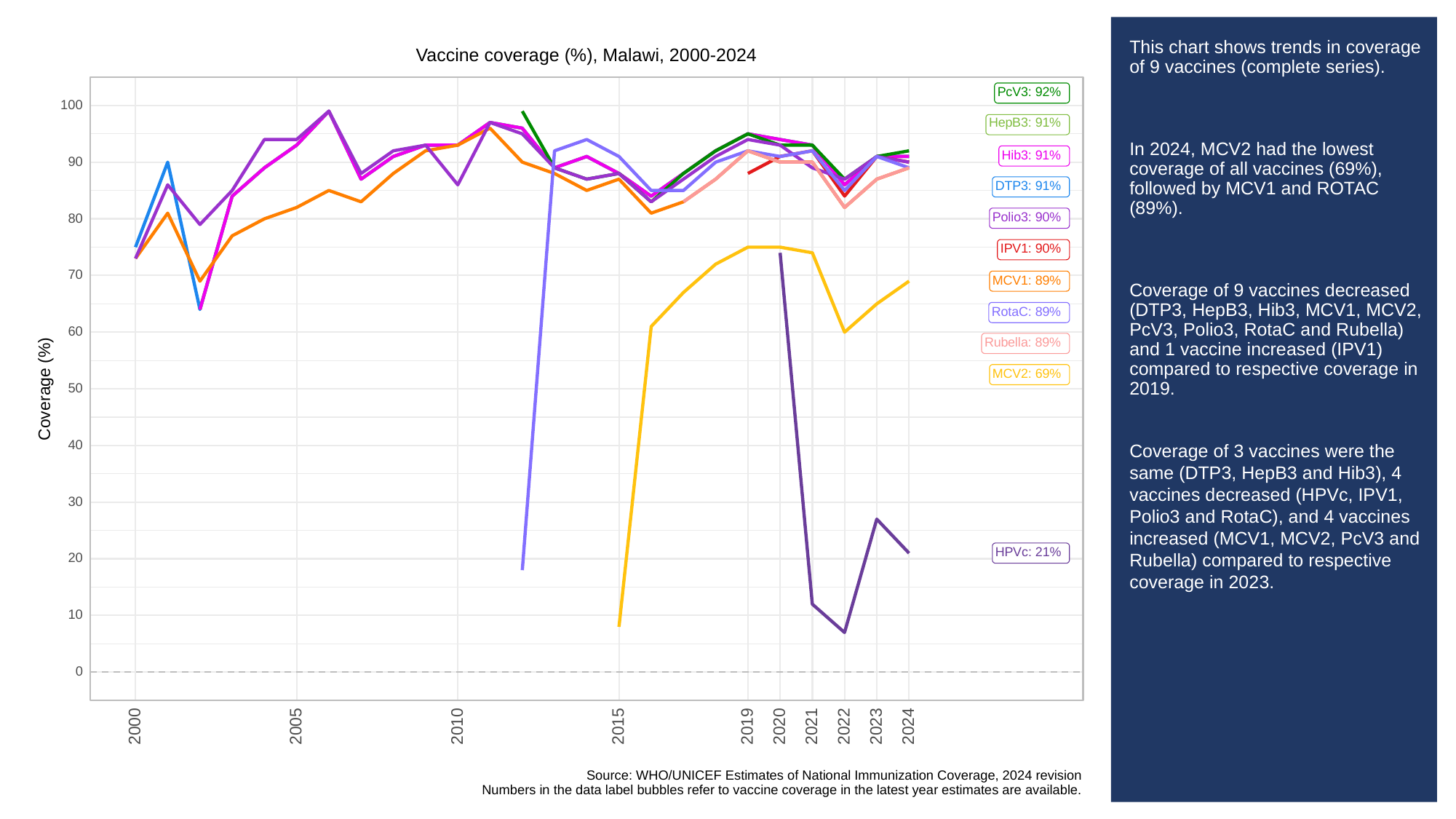

# This chart shows trends in coverage of 9 vaccines (complete series).

In 2024, MCV2 had the lowest coverage of all vaccines (69%), followed by MCV1 and ROTAC (89%).

Coverage of 9 vaccines decreased (DTP3, HepB3, Hib3, MCV1, MCV2, PcV3, Polio3, RotaC and Rubella) and 1 vaccine increased (IPV1) compared to respective coverage in 2019.

Coverage of 3 vaccines were the same (DTP3, HepB3 and Hib3), 4 vaccines decreased (HPVc, IPV1, Polio3 and RotaC), and 4 vaccines increased (MCV1, MCV2, PcV3 and Rubella) compared to respective coverage in 2023.

Vaccine coverage (%), Malawi, 2000-2024

PcV3: 92%

100

HepB3: 91%

Hib3: 91%

90

DTP3: 91%

Polio3: 90%
80

IPV1: 90%

70

MCV1: 89%

RotaC: 89%
60

Rubella: 89%

MCV2: 69%
Coverage (%)
50

40

30

HPVc: 21%

20

10

0

2023
2000
2005
2010
2015
2019
2020
2021
2022
2024
Source: WHO/UNICEF Estimates of National Immunization Coverage, 2024 revision
Numbers in the data label bubbles refer to vaccine coverage in the latest year estimates are available.